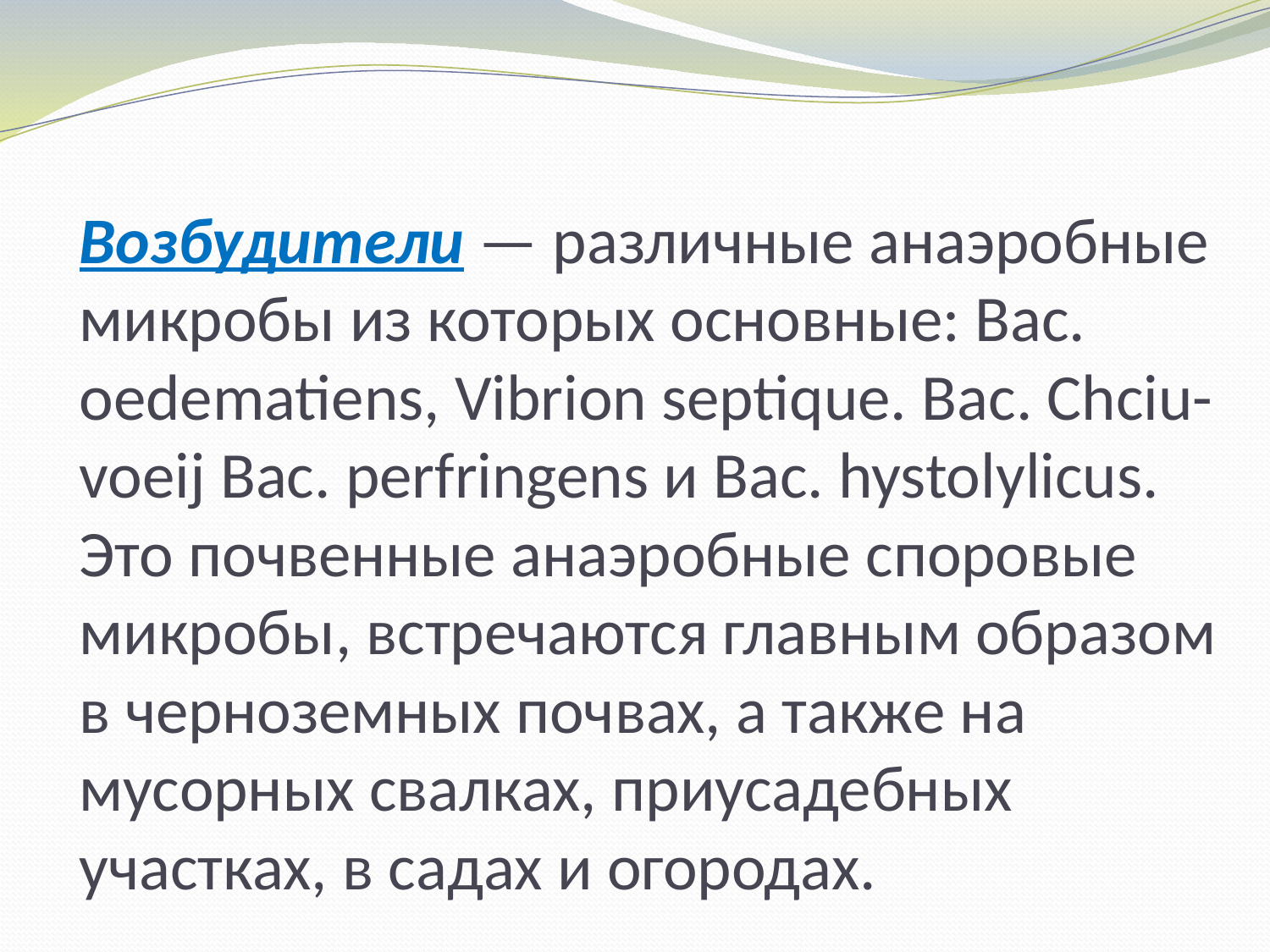

# Возбудители — различные анаэробные микробы из которых основные: Вас. oedematiens, Vibrion septique. Вас. Chciu-voeij Вас. perfringens и Вас. hystolylicus. Это почвенные анаэробные споровые микробы, встречаются главным образом в черноземных почвах, а также на мусорных свалках, приусадебных участках, в садах и огородах.